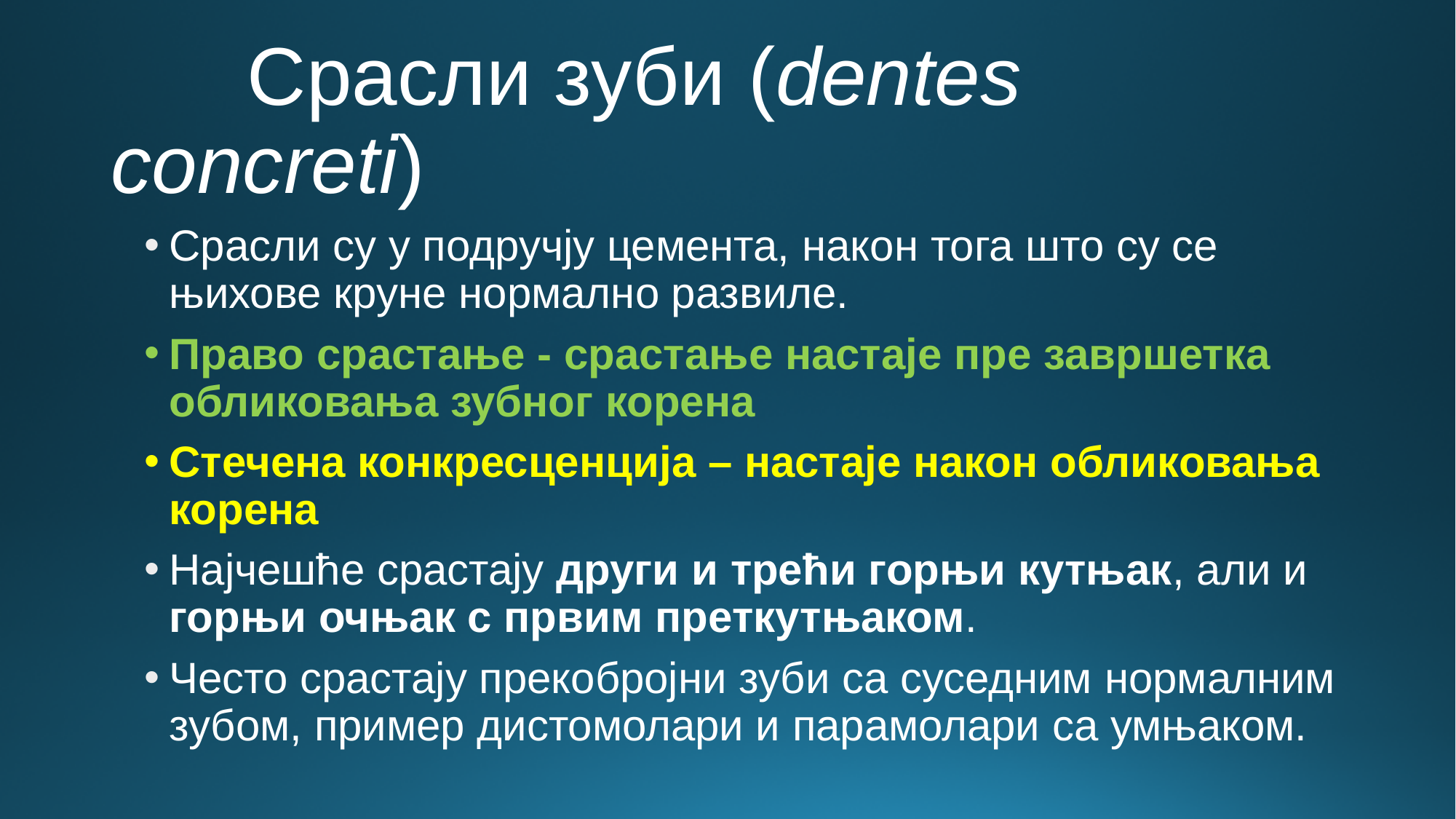

# Срасли зуби (dentes concreti)
Срасли су у подручју цемента, након тога што су се њихове круне нормално развиле.
Право срастање - срастање настаје пре завршетка обликовања зубног корена
Стечена конкресценција – настаје након обликовања корена
Најчешће срастају други и трећи горњи кутњак, али и горњи очњак с првим преткутњаком.
Често срастају прекобројни зуби са суседним нормалним зубом, пример дистомолари и парамолари са умњаком.